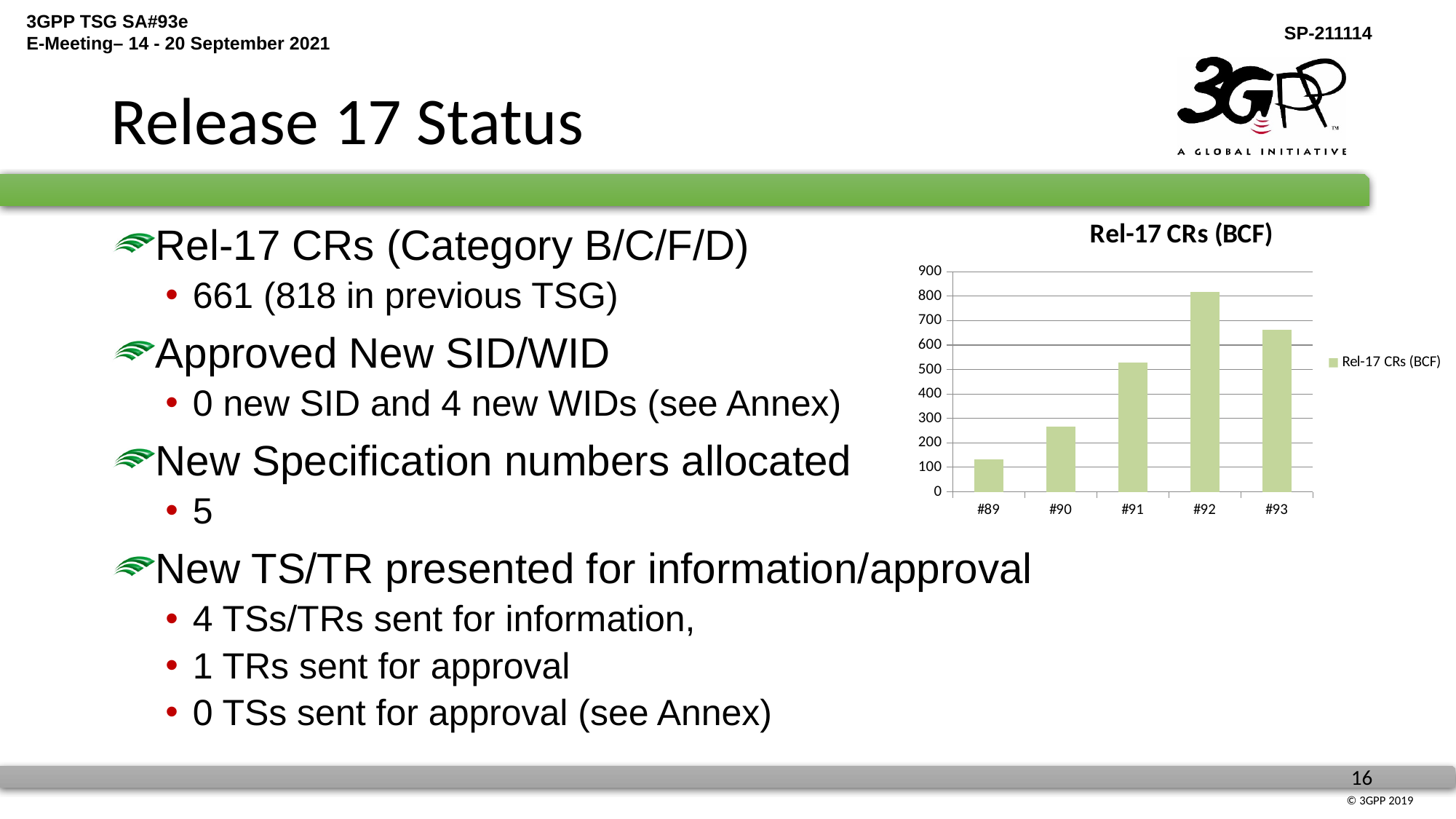

# Release 17 Status

### Chart:

| Category | Rel-17 CRs (BCF) |
|---|---|
| #89 | 132.0 |
| #90 | 266.0 |
| #91 | 529.0 |
| #92 | 818.0 |
| #93 | 661.0 |
Rel-17 CRs (Category B/C/F/D)
661 (818 in previous TSG)
Approved New SID/WID
0 new SID and 4 new WIDs (see Annex)
New Specification numbers allocated
5
New TS/TR presented for information/approval
4 TSs/TRs sent for information,
1 TRs sent for approval
0 TSs sent for approval (see Annex)